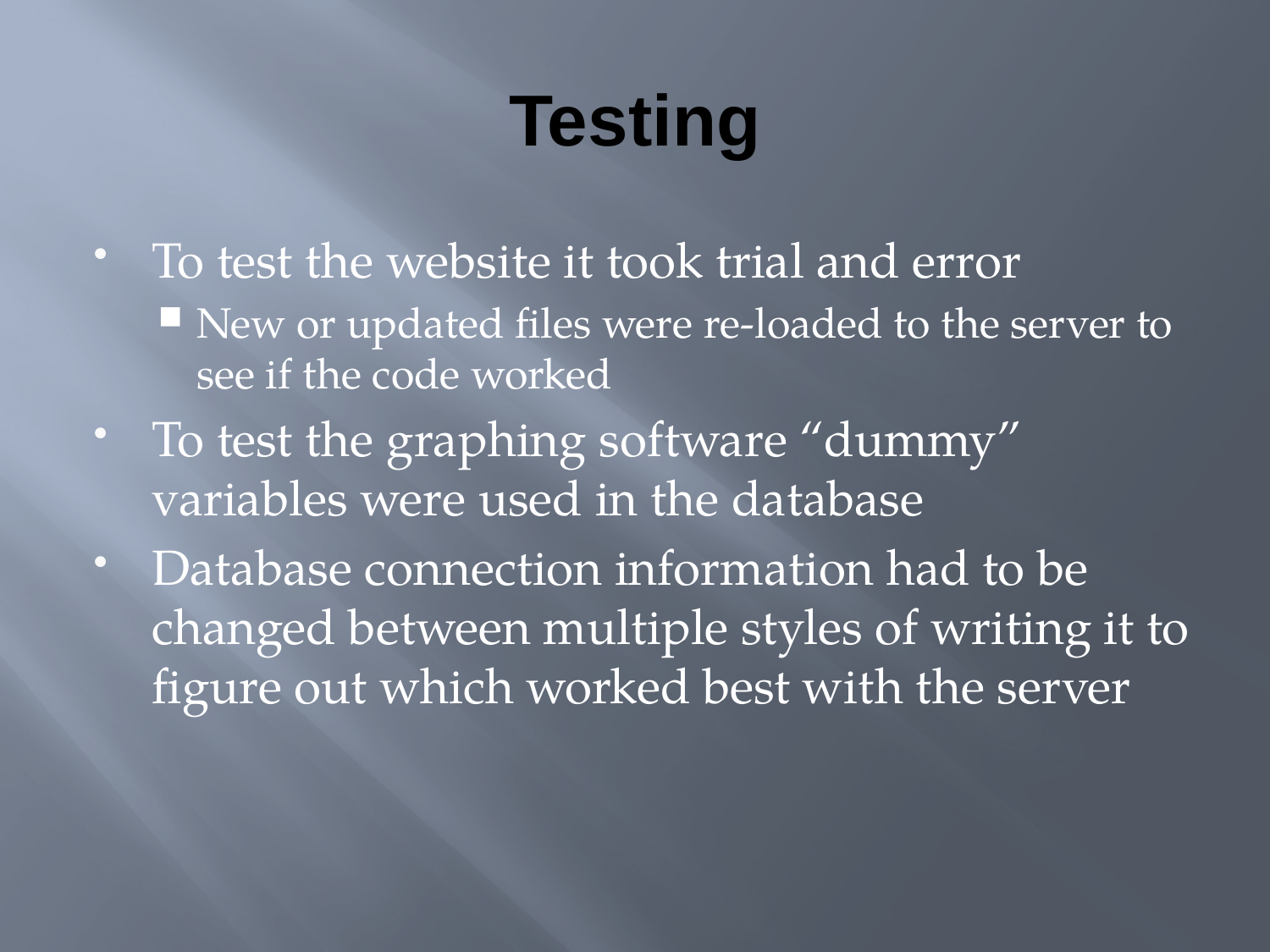

# Testing
To test the website it took trial and error
New or updated files were re-loaded to the server to see if the code worked
To test the graphing software “dummy” variables were used in the database
Database connection information had to be changed between multiple styles of writing it to figure out which worked best with the server